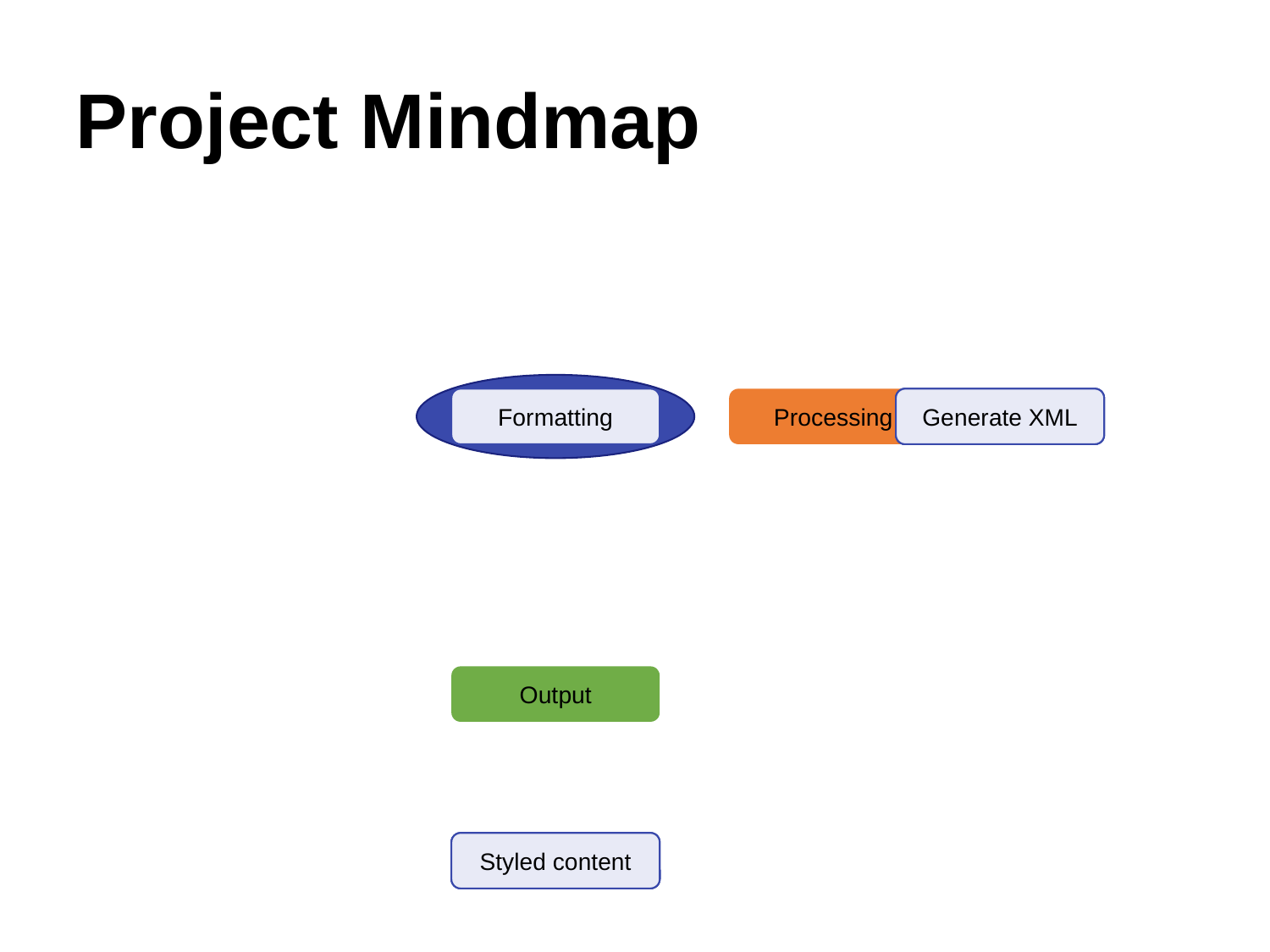

Project Mindmap

root((MD2PPT

Input
Features
Markdown files
GFM tables
Mermaid diagrams
Tables
Code blocks
Diagrams
Formatting
Processing
Parse markdown
Convert elements
Generate XML

Output

PPTX files
Speaker notes
Styled content